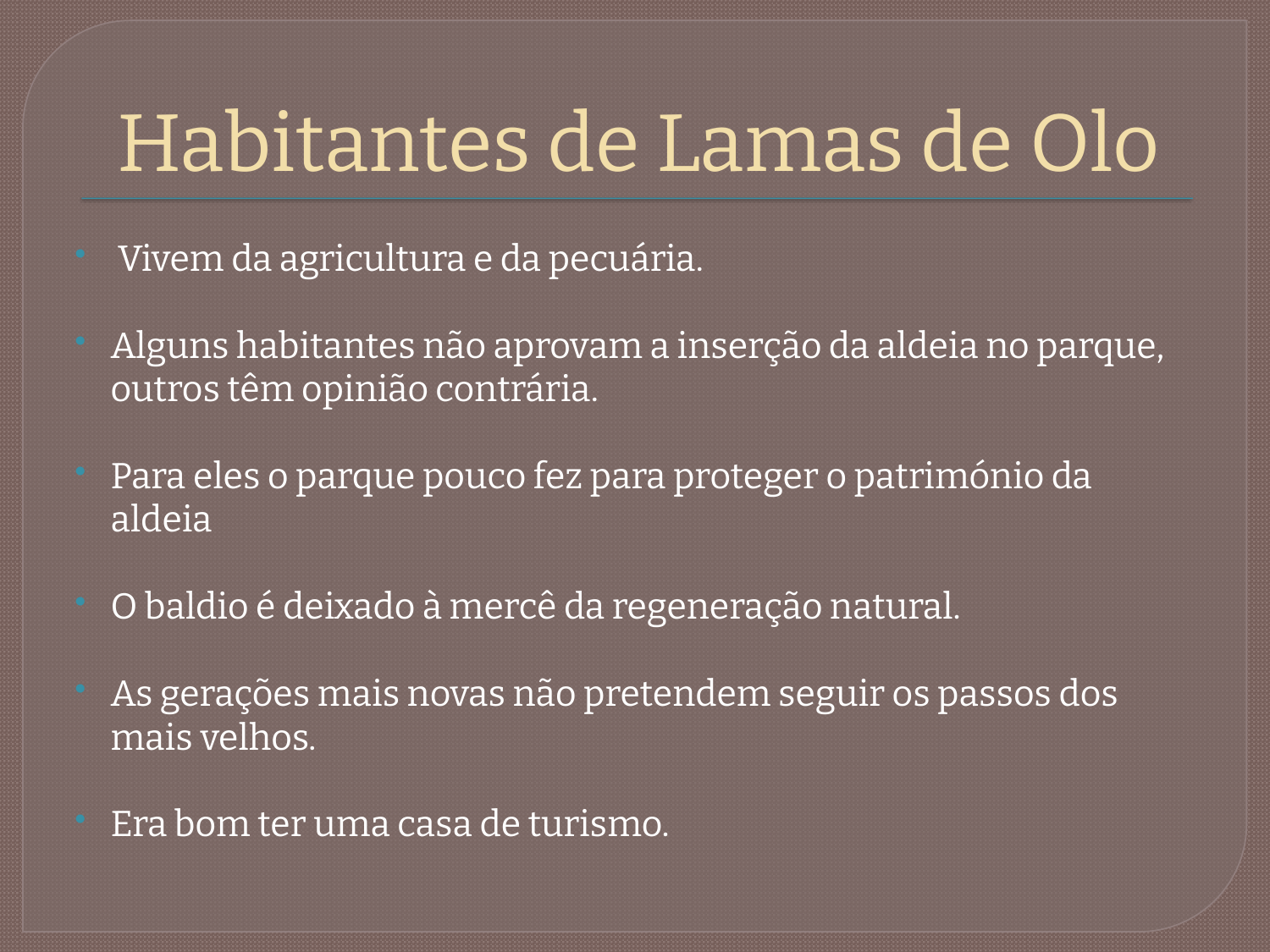

# Habitantes de Lamas de Olo
 Vivem da agricultura e da pecuária.

Alguns habitantes não aprovam a inserção da aldeia no parque, outros têm opinião contrária.

Para eles o parque pouco fez para proteger o património da aldeia

O baldio é deixado à mercê da regeneração natural.

As gerações mais novas não pretendem seguir os passos dos mais velhos.

Era bom ter uma casa de turismo.